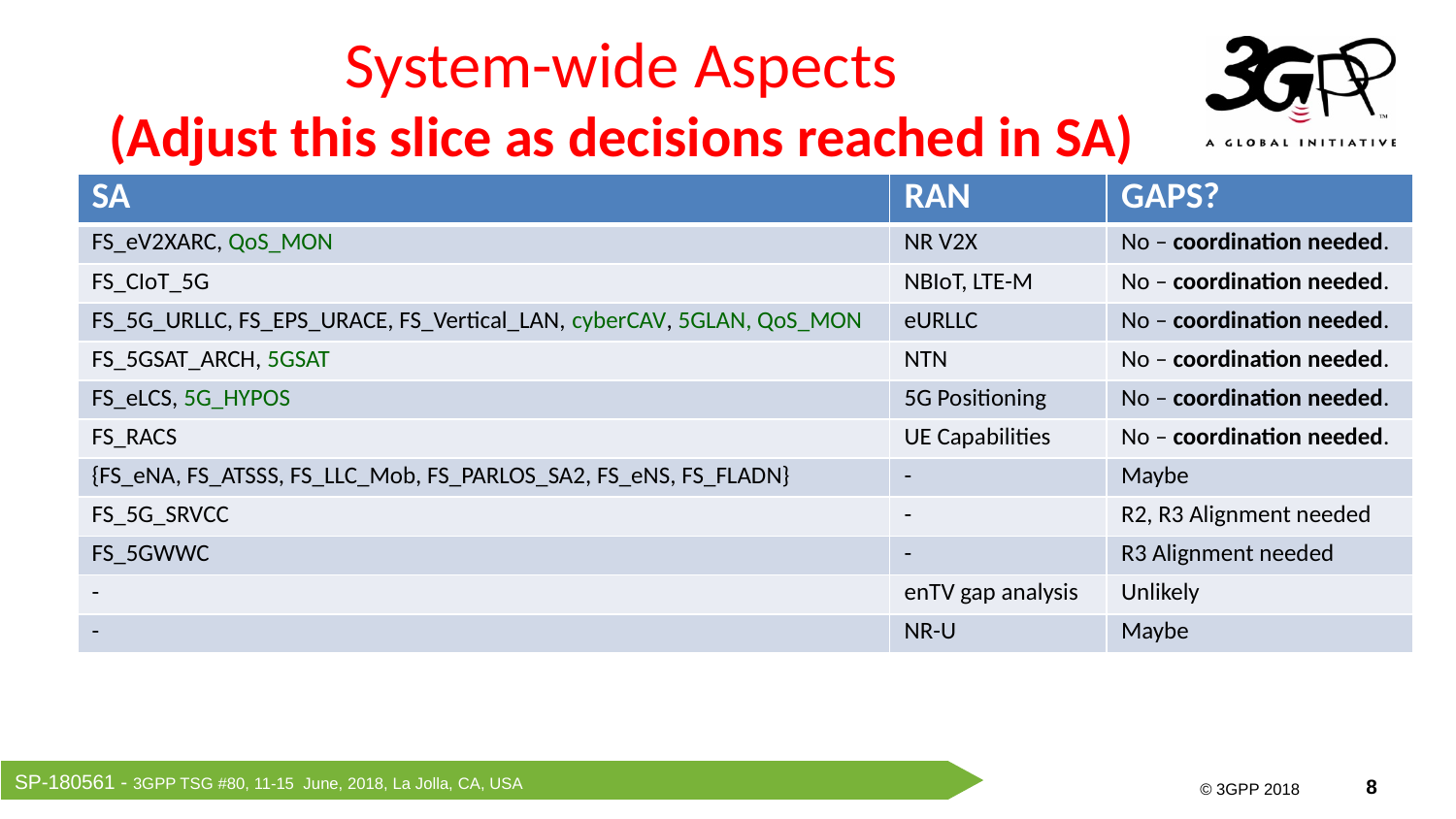

# System-wide Aspects (Adjust this slice as decisions reached in SA)
| SA | RAN | GAPS? |
| --- | --- | --- |
| FS\_eV2XARC, QoS\_MON | NR V2X | No – coordination needed. |
| FS\_CIoT\_5G | NBIoT, LTE-M | No – coordination needed. |
| FS\_5G\_URLLC, FS\_EPS\_URACE, FS\_Vertical\_LAN, cyberCAV, 5GLAN, QoS\_MON | eURLLC | No – coordination needed. |
| FS\_5GSAT\_ARCH, 5GSAT | NTN | No – coordination needed. |
| FS\_eLCS, 5G\_HYPOS | 5G Positioning | No – coordination needed. |
| FS\_RACS | UE Capabilities | No – coordination needed. |
| {FS\_eNA, FS\_ATSSS, FS\_LLC\_Mob, FS\_PARLOS\_SA2, FS\_eNS, FS\_FLADN} | - | Maybe |
| FS\_5G\_SRVCC | - | R2, R3 Alignment needed |
| FS\_5GWWC | - | R3 Alignment needed |
| - | enTV gap analysis | Unlikely |
| - | NR-U | Maybe |